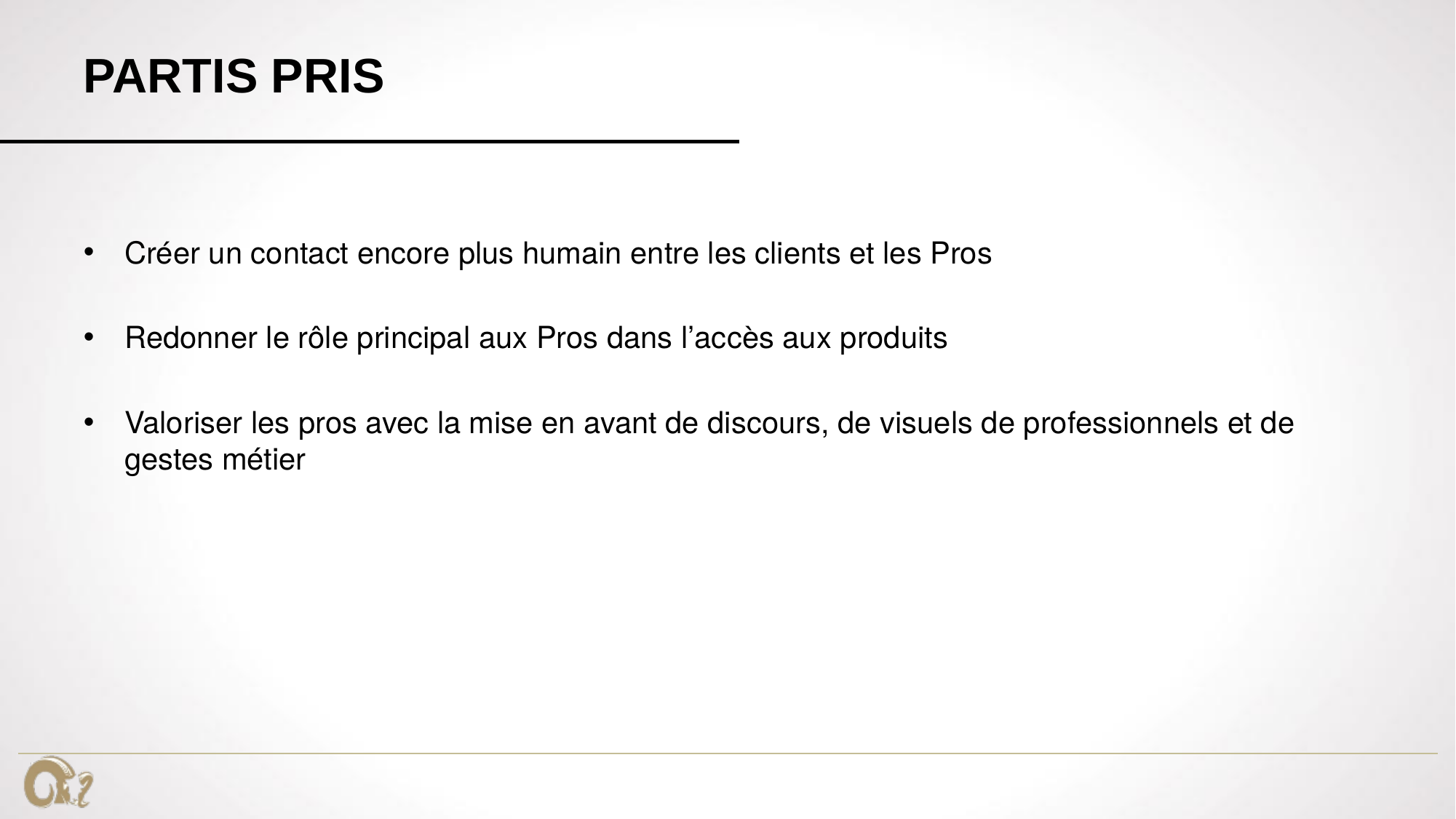

# PARTIS PRIS

Créer un contact encore plus humain entre les clients et les Pros

Redonner le rôle principal aux Pros dans l’accès aux produits

Valoriser les pros avec la mise en avant de discours, de visuels de professionnels et de gestes métier